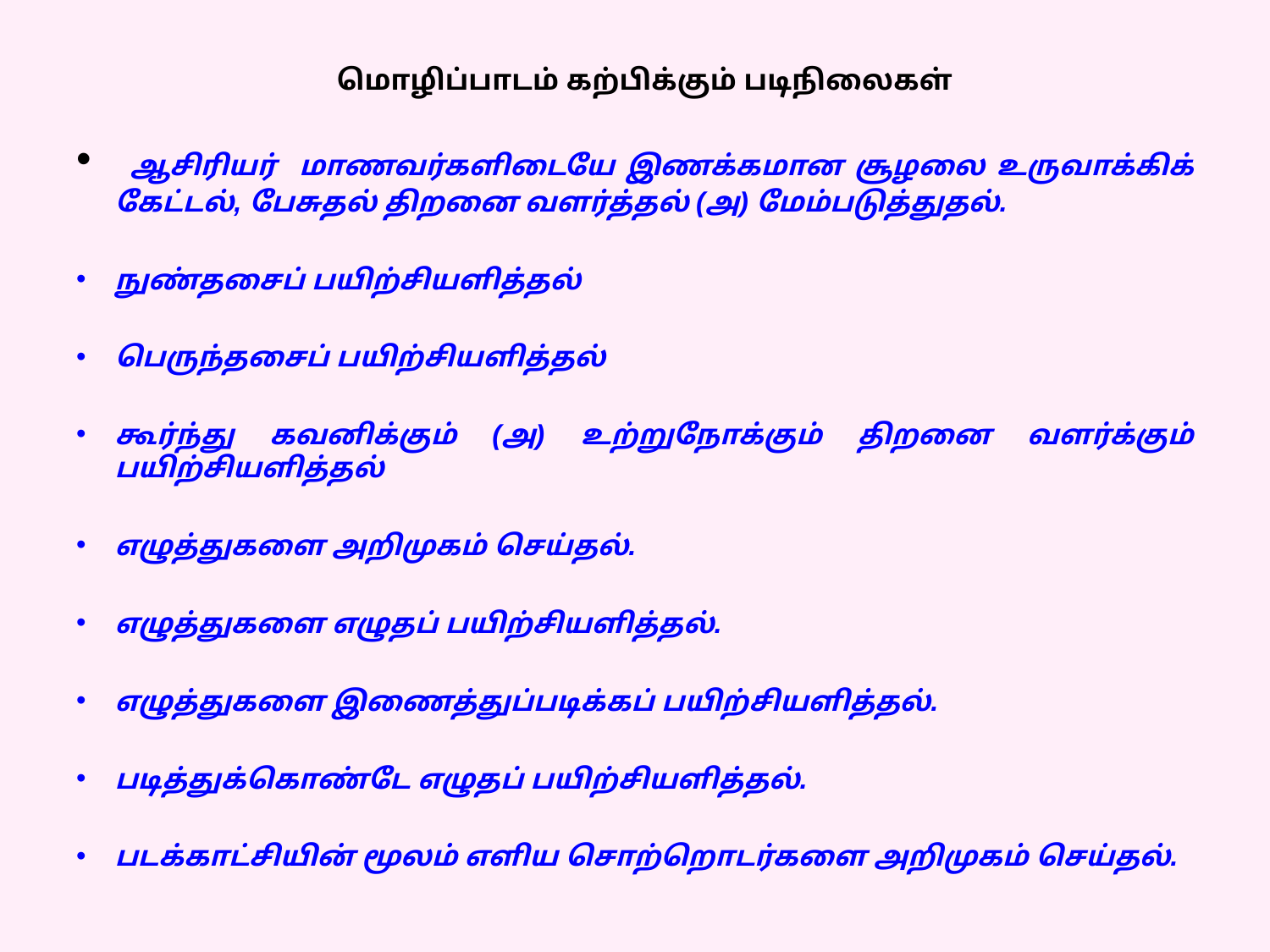

# மொழிப்பாடம் கற்பிக்கும் படிநிலைகள்
 ஆசிரியர்  மாணவர்களிடையே இணக்கமான சூழலை உருவாக்கிக் கேட்டல், பேசுதல் திறனை வளர்த்தல் (அ) மேம்படுத்துதல்.

நுண்தசைப் பயிற்சியளித்தல்

பெருந்தசைப் பயிற்சியளித்தல்

கூர்ந்து கவனிக்கும் (அ) உற்றுநோக்கும் திறனை வளர்க்கும் பயிற்சியளித்தல்

எழுத்துகளை அறிமுகம் செய்தல்.

எழுத்துகளை எழுதப் பயிற்சியளித்தல்.

எழுத்துகளை இணைத்துப்படிக்கப் பயிற்சியளித்தல்.

படித்துக்கொண்டே எழுதப் பயிற்சியளித்தல்.

படக்காட்சியின் மூலம் எளிய சொற்றொடர்களை அறிமுகம் செய்தல்.